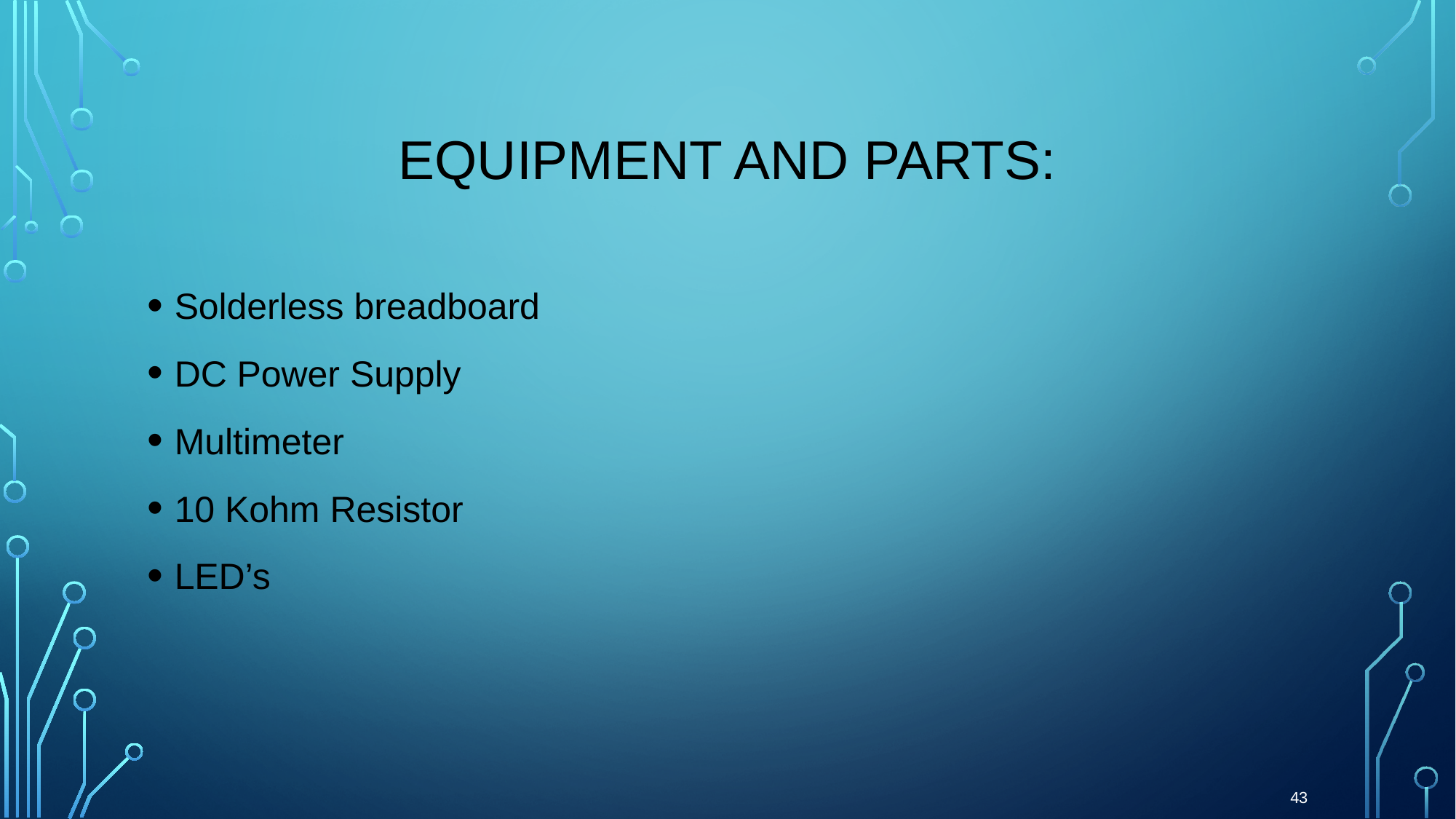

# Equipment and Parts:
Solderless breadboard
DC Power Supply
Multimeter
10 Kohm Resistor
LED’s

43